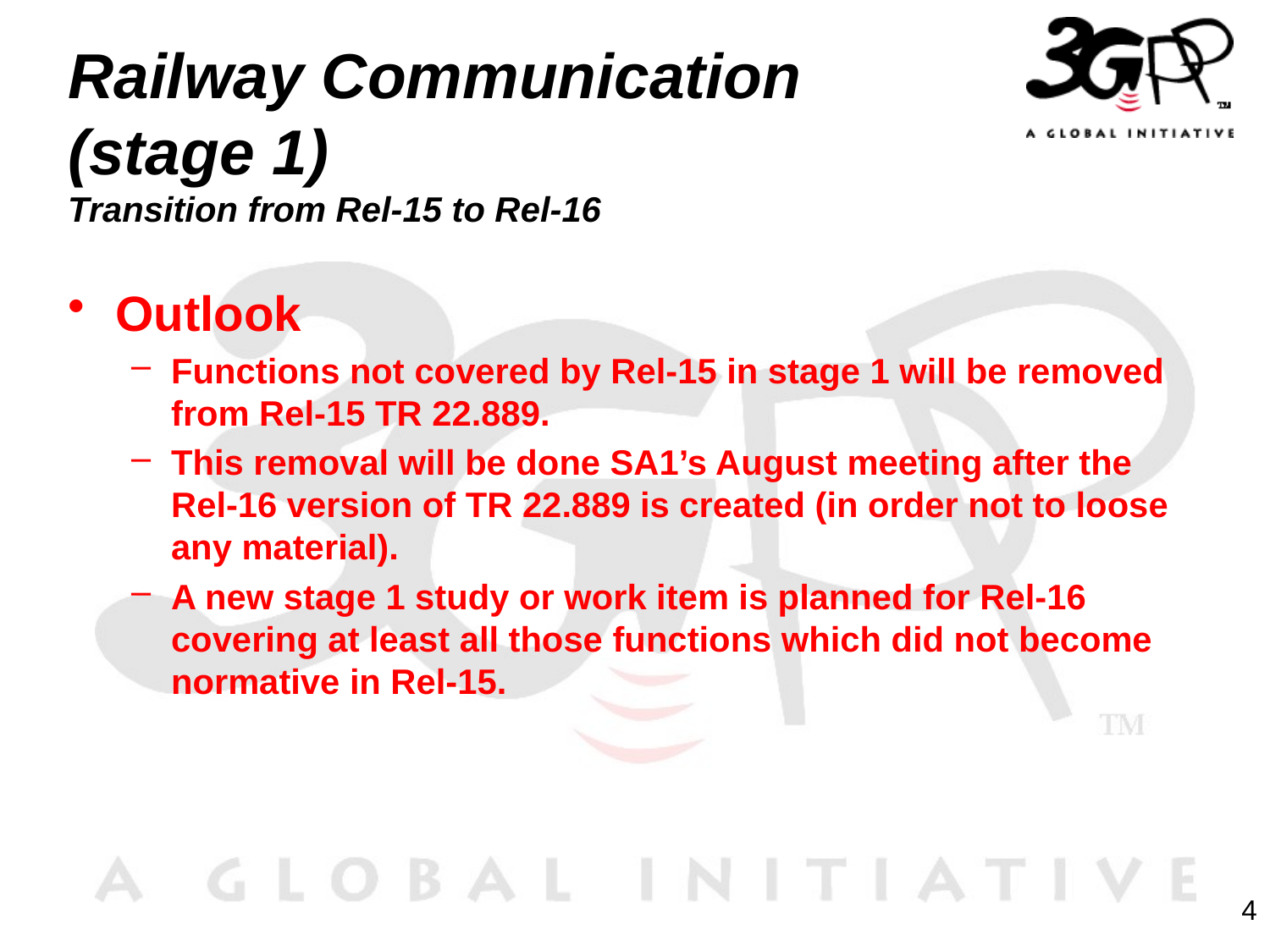

# Railway Communication (stage 1) Transition from Rel-15 to Rel-16
Outlook
Functions not covered by Rel-15 in stage 1 will be removed from Rel-15 TR 22.889.
This removal will be done SA1’s August meeting after the Rel-16 version of TR 22.889 is created (in order not to loose any material).
A new stage 1 study or work item is planned for Rel-16 covering at least all those functions which did not become normative in Rel-15.

4